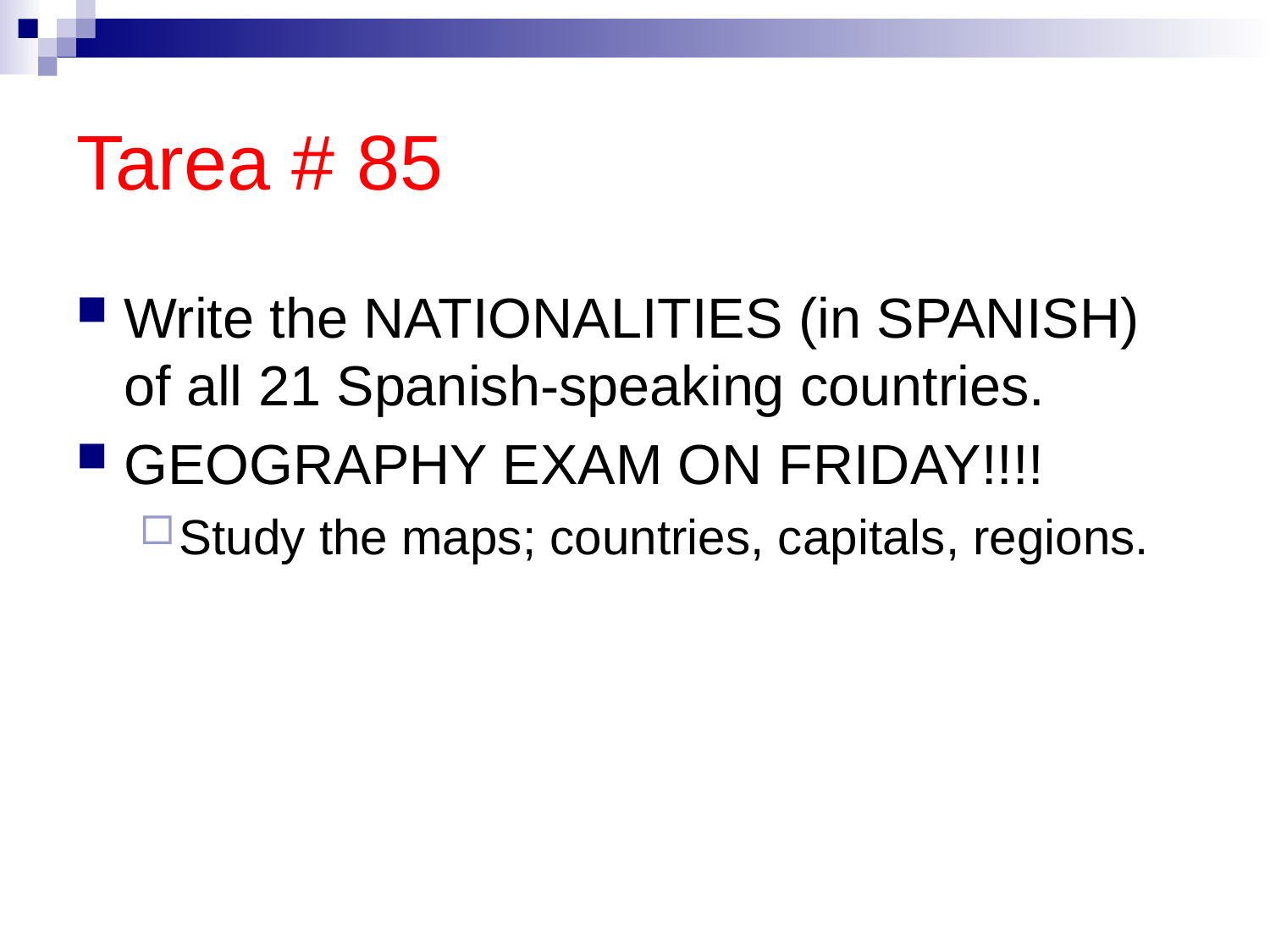

# Tarea # 85
Write the NATIONALITIES (in SPANISH) of all 21 Spanish-speaking countries.
GEOGRAPHY EXAM ON FRIDAY!!!!
Study the maps; countries, capitals, regions.